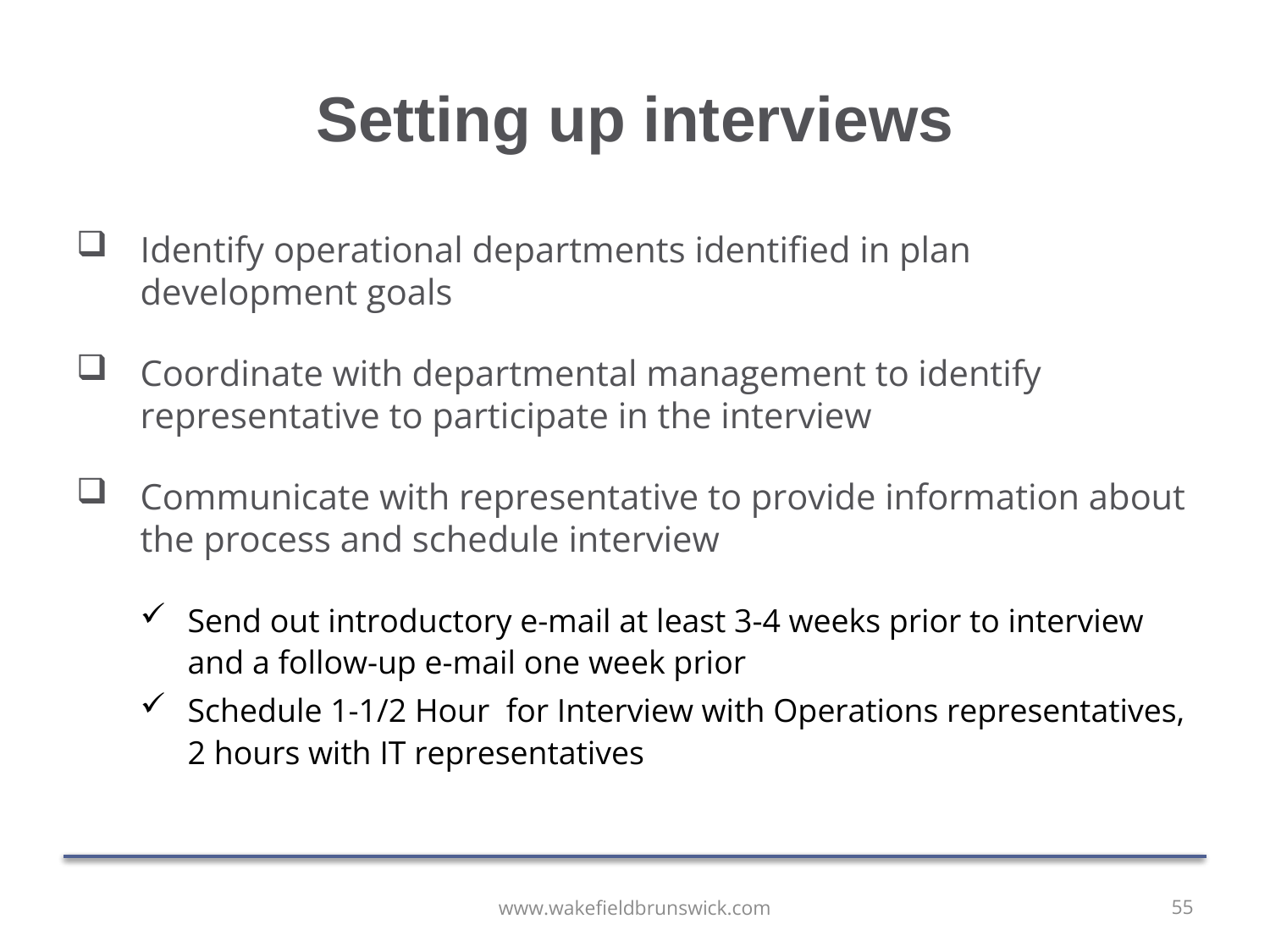

# Setting up interviews
Identify operational departments identified in plan development goals
Coordinate with departmental management to identify representative to participate in the interview
Communicate with representative to provide information about the process and schedule interview
Send out introductory e-mail at least 3-4 weeks prior to interview and a follow-up e-mail one week prior
Schedule 1-1/2 Hour  for Interview with Operations representatives, 2 hours with IT representatives
www.wakefieldbrunswick.com
55